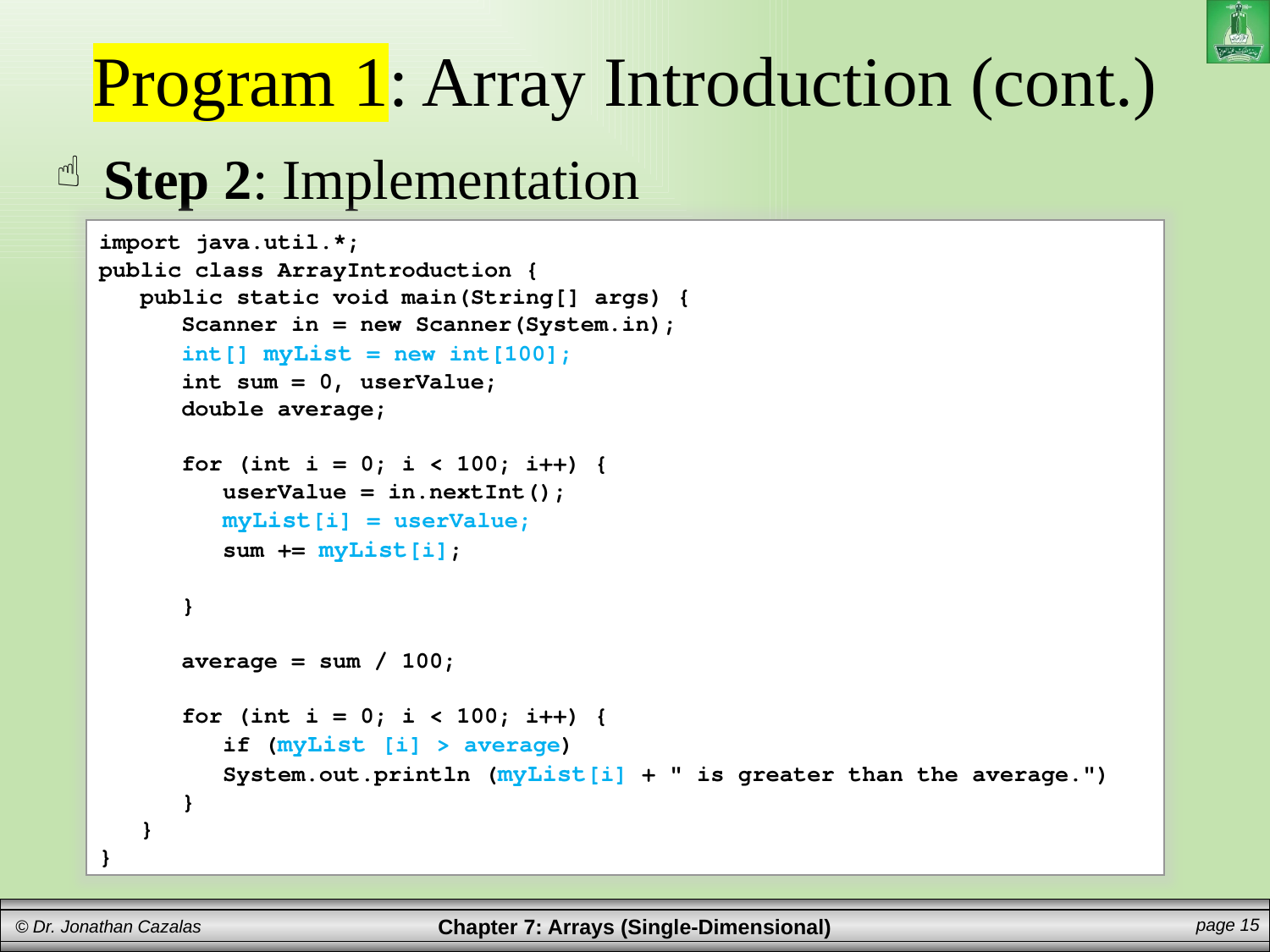

# Program 1: Array Introduction (cont.)
Step 2: Implementation
import java.util.*;
public class ArrayIntroduction {
   public static void main(String[] args) {
      Scanner in = new Scanner(System.in);
      int[] myList = new int[100];
      int sum = 0, userValue;
      double average;

      for (int i = 0; i < 100; i++) {
         userValue = in.nextInt();
         myList[i] = userValue;
         sum += myList[i];

      }

      average = sum / 100;

      for (int i = 0; i < 100; i++) {
         if (myList [i] > average)
         System.out.println (myList[i] + " is greater than the average.")
      }
   }
}